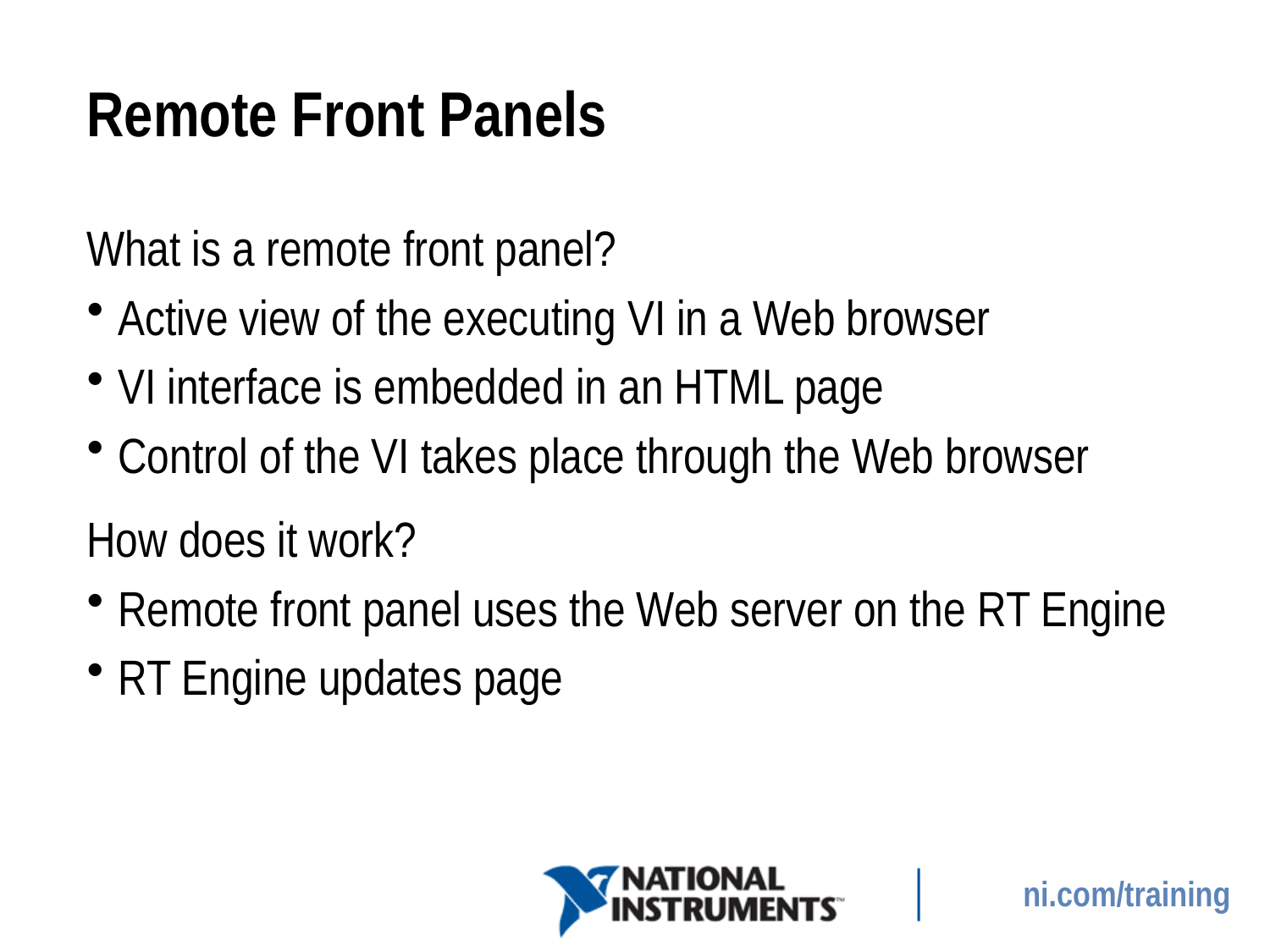

# Remote Front Panels
What is a remote front panel?
Active view of the executing VI in a Web browser
VI interface is embedded in an HTML page
Control of the VI takes place through the Web browser
How does it work?
Remote front panel uses the Web server on the RT Engine
RT Engine updates page